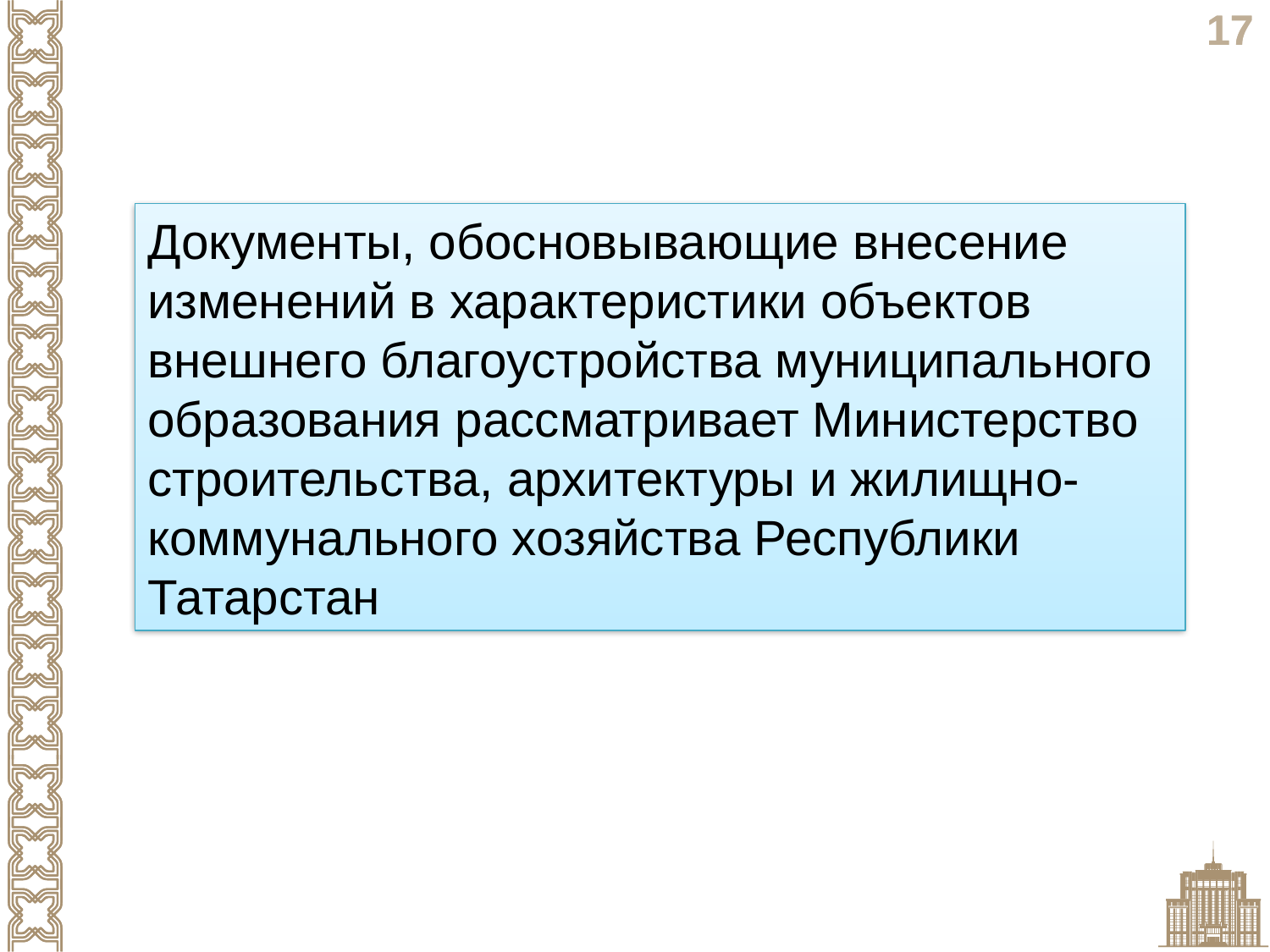

Документы, обосновывающие внесение изменений в характеристики объектов внешнего благоустройства муниципального образования рассматривает Министерство строительства, архитектуры и жилищно-коммунального хозяйства Республики Татарстан